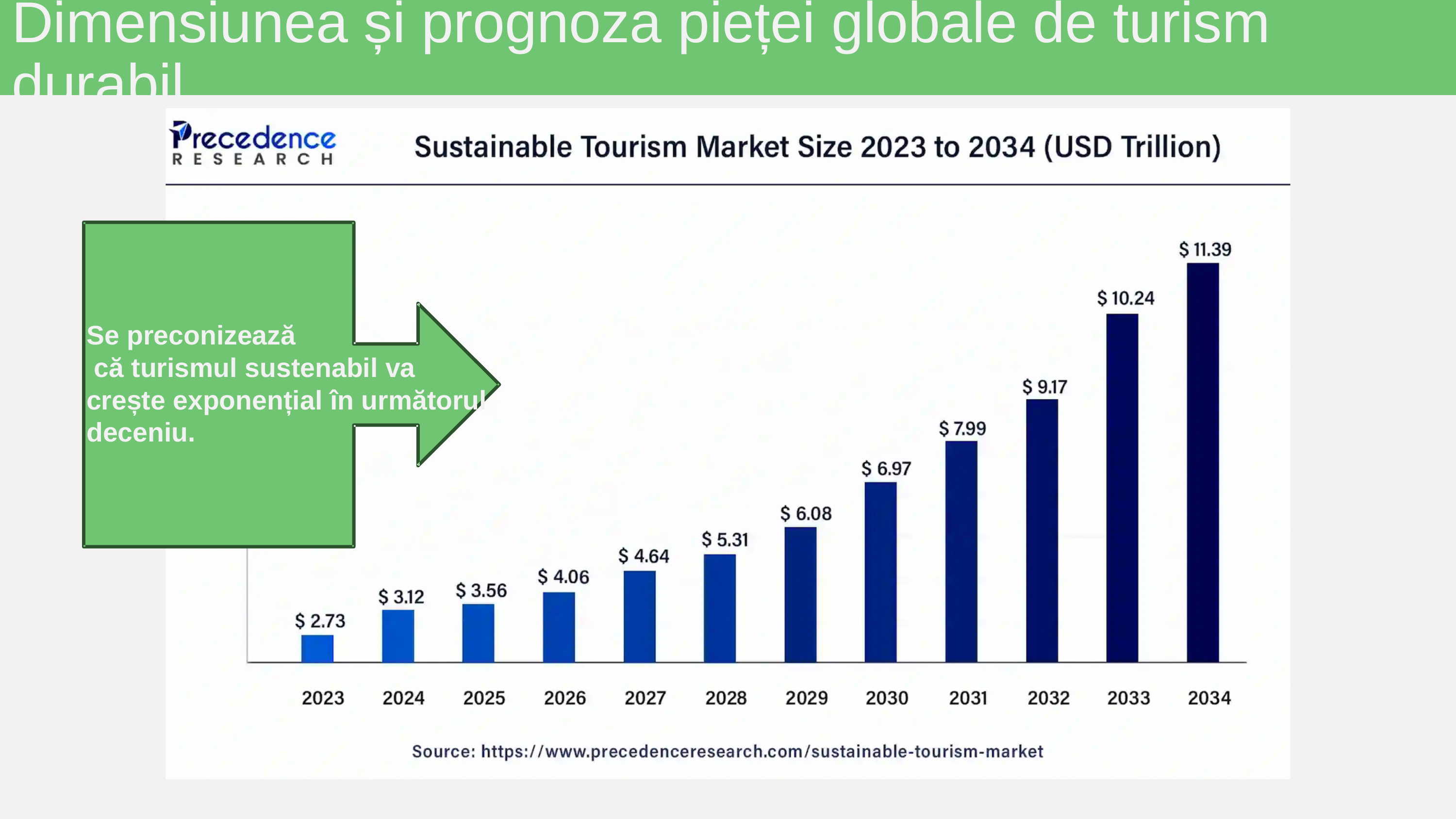

Dimensiunea și prognoza pieței globale de turism durabil

Se preconizează
 că turismul sustenabil va crește exponențial în următorul deceniu.